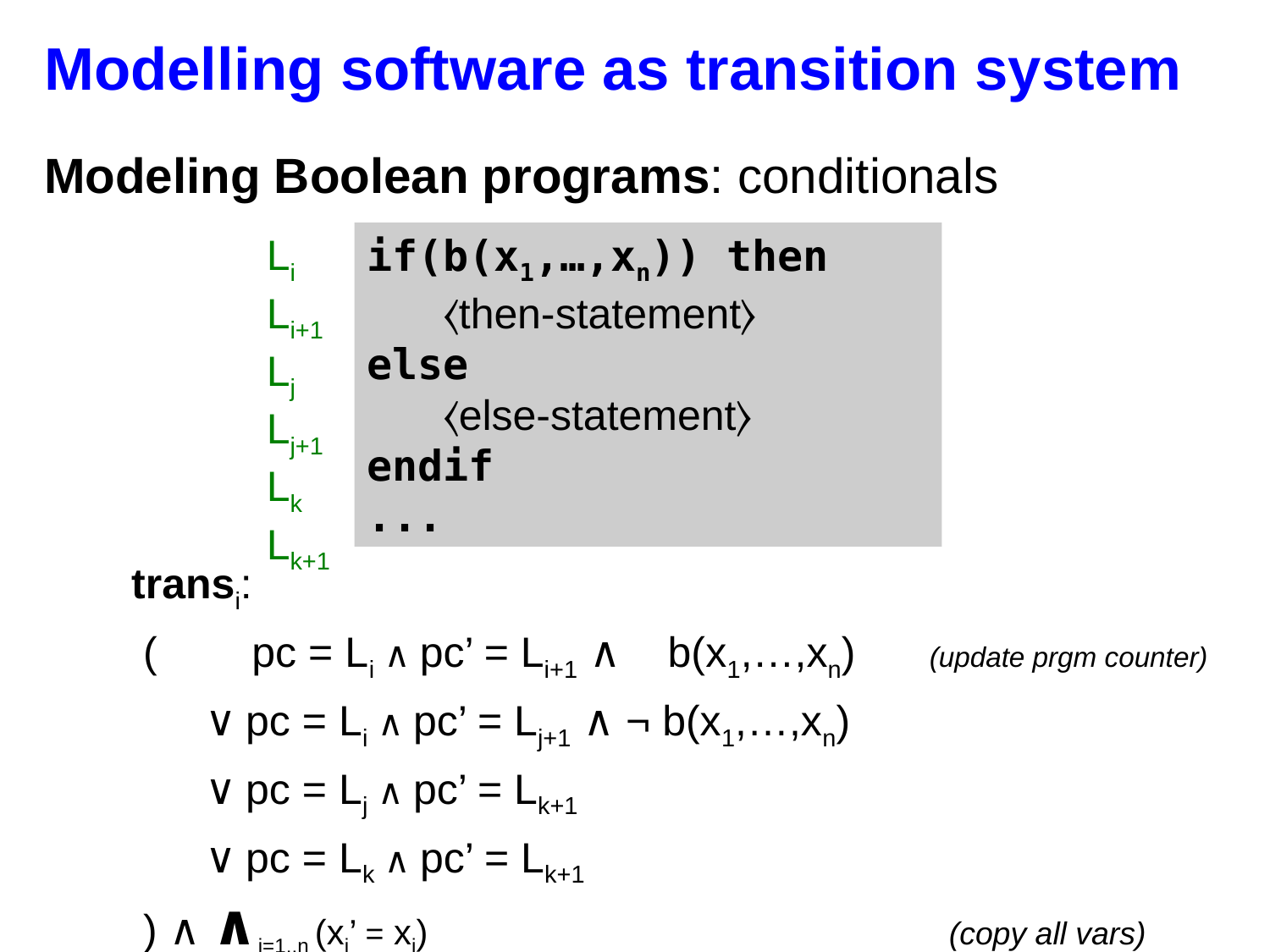

# Modelling software as transition system
Modeling Boolean programs: conditionals
Li
Li+1
Lj
Lj+1
Lk
Lk+1

if(b(x1,…,xn)) then
   〈then-statement〉
else
   〈else-statement〉
endif
...
  transi:
   (        pc = Li ∧ pc’ = Li+1 ∧    b(x1,…,xn)	(update prgm counter)
          ∨ pc = Li ∧ pc’ = Lj+1 ∧ ¬ b(x1,…,xn)
          ∨ pc = Lj ∧ pc’ = Lk+1
          ∨ pc = Lk ∧ pc’ = Lk+1
   ) ∧ ∧j=1..n (xj’ = xj)                 	  (copy all vars)